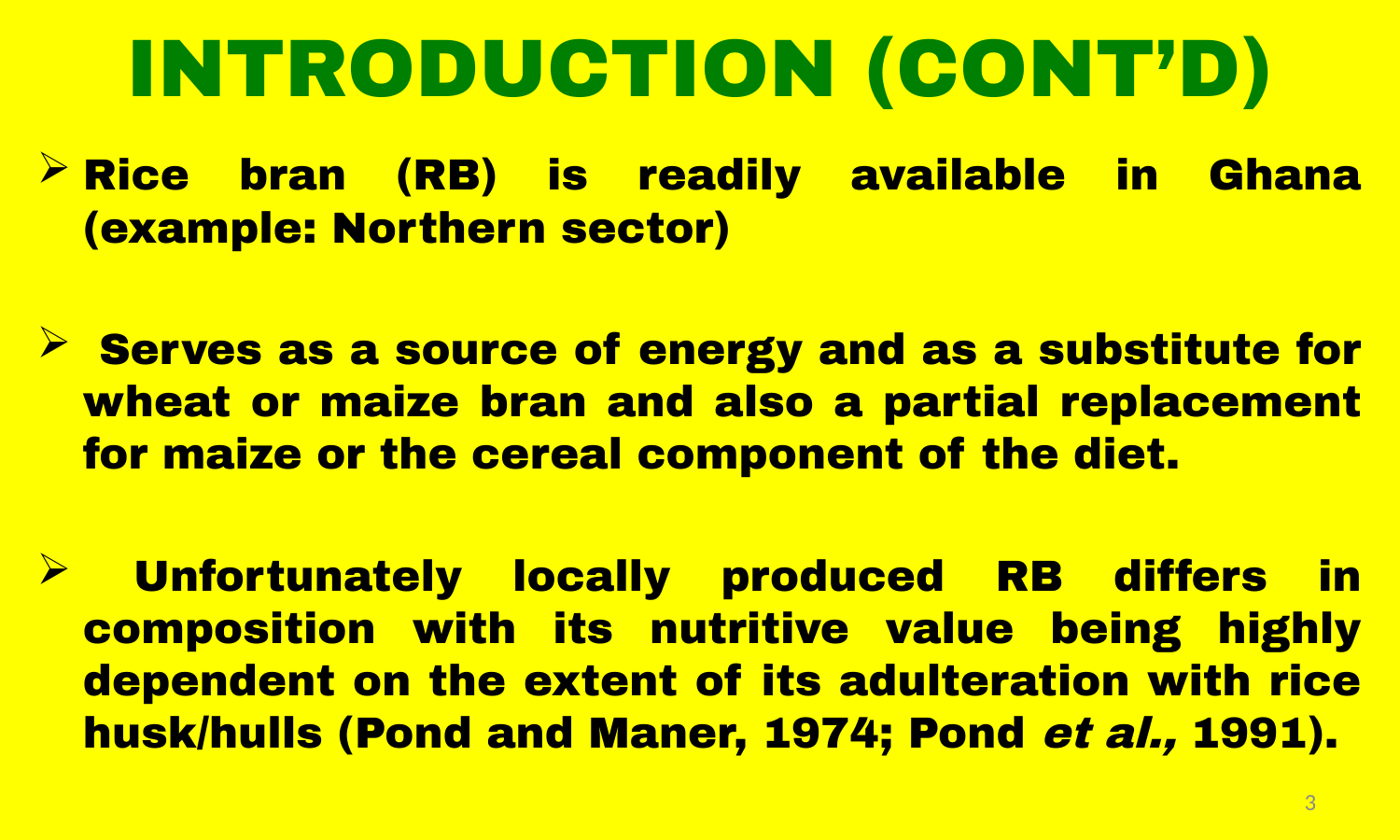

# INTRODUCTION (CONT’D)
Rice bran (RB) is readily available in Ghana (example: Northern sector)

 Serves as a source of energy and as a substitute for wheat or maize bran and also a partial replacement for maize or the cereal component of the diet.

 Unfortunately locally produced RB differs in composition with its nutritive value being highly dependent on the extent of its adulteration with rice husk/hulls (Pond and Maner, 1974; Pond et al., 1991).
3